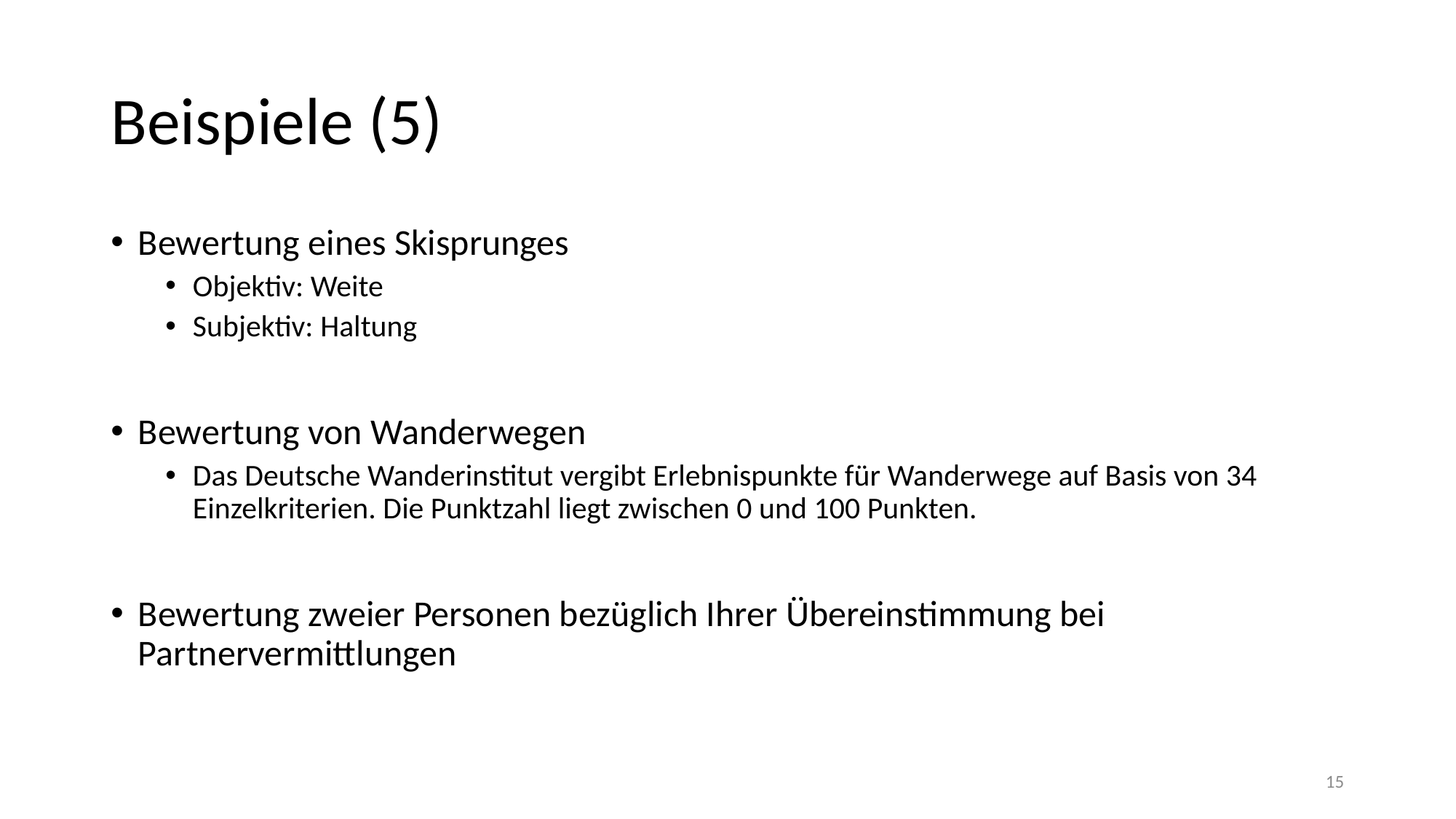

# Beispiele (5)
Bewertung eines Skisprunges
Objektiv: Weite
Subjektiv: Haltung

Bewertung von Wanderwegen
Das Deutsche Wanderinstitut vergibt Erlebnispunkte für Wanderwege auf Basis von 34 Einzelkriterien. Die Punktzahl liegt zwischen 0 und 100 Punkten.

Bewertung zweier Personen bezüglich Ihrer Übereinstimmung bei Partnervermittlungen

15